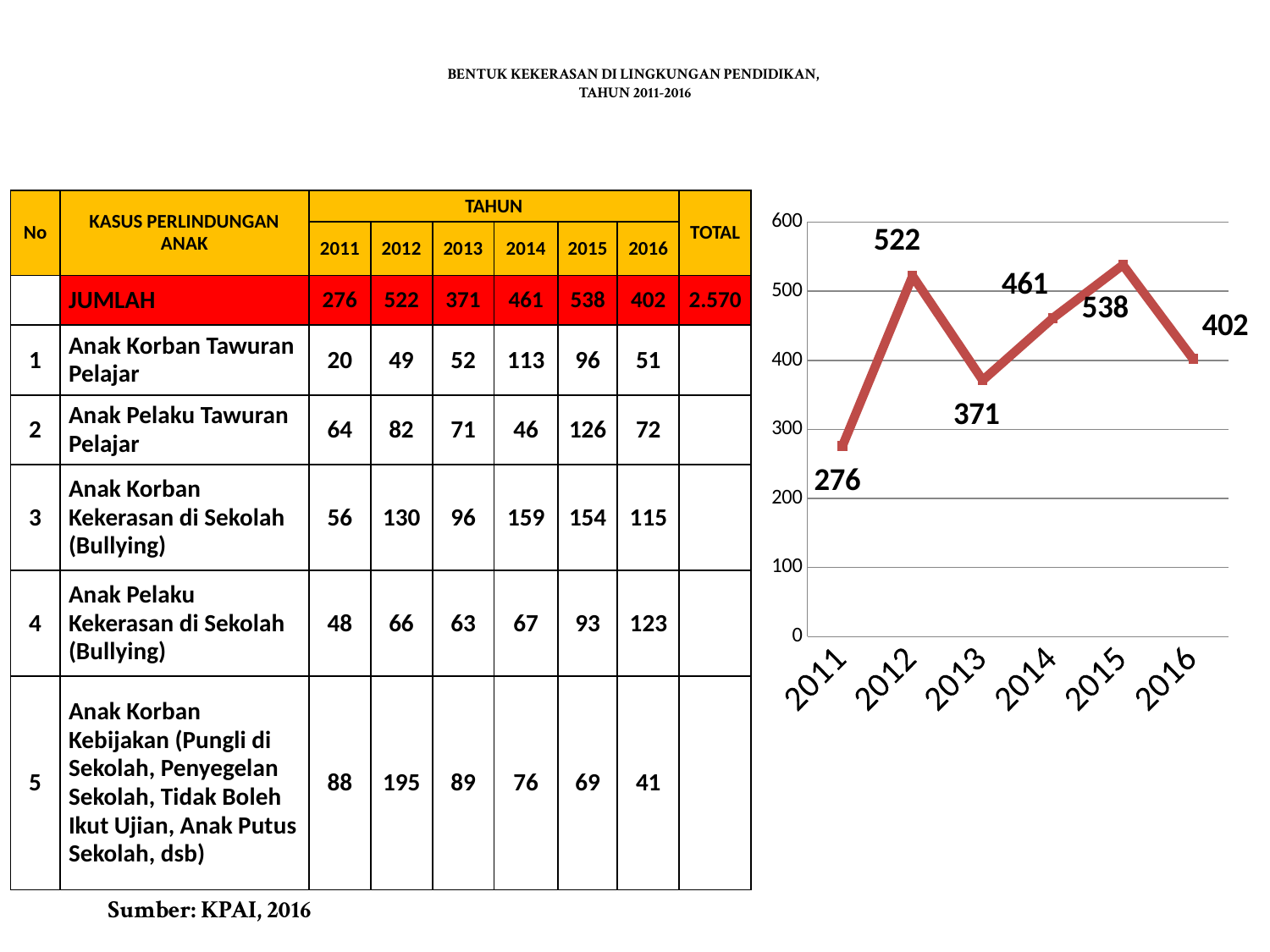

# BENTUK KEKERASAN DI LINGKUNGAN PENDIDIKAN, TAHUN 2011-2016
| No | KASUS PERLINDUNGAN ANAK | TAHUN |  |  |  |  |  | TOTAL |
| --- | --- | --- | --- | --- | --- | --- | --- | --- |
|  |  | 2011 | 2012 | 2013 | 2014 | 2015 | 2016 |  |
|  | JUMLAH | 276 | 522 | 371 | 461 | 538 | 402 | 2.570 |
| 1 | Anak Korban Tawuran Pelajar | 20 | 49 | 52 | 113 | 96 | 51 |  |
| 2 | Anak Pelaku Tawuran Pelajar | 64 | 82 | 71 | 46 | 126 | 72 |  |
| 3 | Anak Korban Kekerasan di Sekolah (Bullying) | 56 | 130 | 96 | 159 | 154 | 115 |  |
| 4 | Anak Pelaku Kekerasan di Sekolah (Bullying) | 48 | 66 | 63 | 67 | 93 | 123 |  |
| 5 | Anak Korban Kebijakan (Pungli di Sekolah, Penyegelan Sekolah, Tidak Boleh Ikut Ujian, Anak Putus Sekolah, dsb) | 88 | 195 | 89 | 76 | 69 | 41 |  |

### Chart

| Category | KASUS PERLINDUNGAN ANAK  |
|---|---|
| 2011 | 276.0 |
| 2012 | 522.0 |
| 2013 | 371.0 |
| 2014 | 461.0 |
| 2015 | 538.0 |
| 2016 | 402.0 |
Sumber: KPAI, 2016